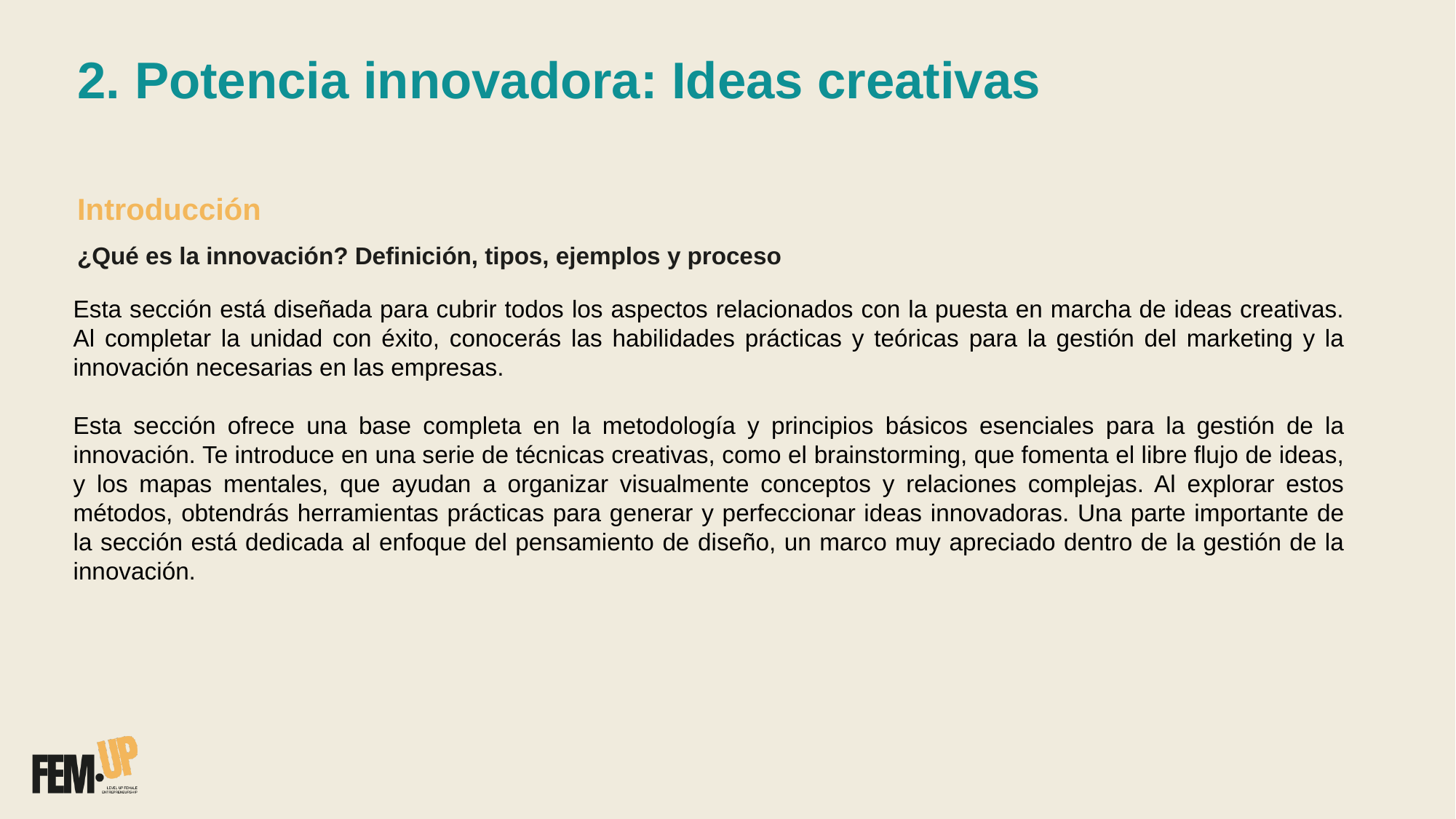

# 2. Potencia innovadora: Ideas creativas
Introducción
¿Qué es la innovación? Definición, tipos, ejemplos y proceso
Esta sección está diseñada para cubrir todos los aspectos relacionados con la puesta en marcha de ideas creativas. Al completar la unidad con éxito, conocerás las habilidades prácticas y teóricas para la gestión del marketing y la innovación necesarias en las empresas.

Esta sección ofrece una base completa en la metodología y principios básicos esenciales para la gestión de la innovación. Te introduce en una serie de técnicas creativas, como el brainstorming, que fomenta el libre flujo de ideas, y los mapas mentales, que ayudan a organizar visualmente conceptos y relaciones complejas. Al explorar estos métodos, obtendrás herramientas prácticas para generar y perfeccionar ideas innovadoras. Una parte importante de la sección está dedicada al enfoque del pensamiento de diseño, un marco muy apreciado dentro de la gestión de la innovación.

​